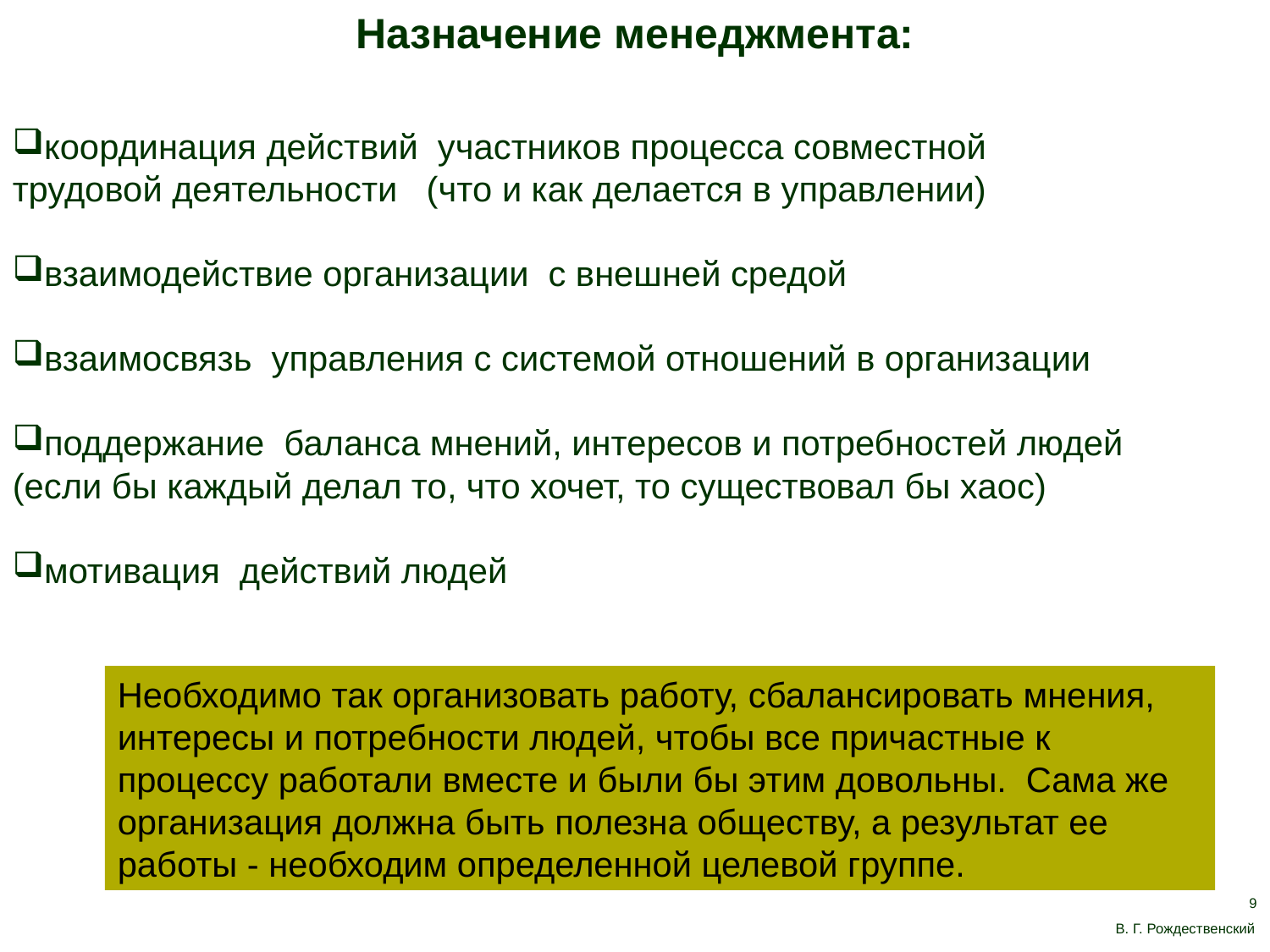

Назначение менеджмента:

координация действий  участников процесса совместной
трудовой деятельности   (что и как делается в управлении)

взаимодействие организации  с внешней средой

взаимосвязь  управления с системой отношений в организации

поддержание  баланса мнений, интересов и потребностей людей
(если бы каждый делал то, что хочет, то существовал бы хаос)

мотивация  действий людей
Необходимо так организовать работу, сбалансировать мнения, интересы и потребности людей, чтобы все причастные к процессу работали вместе и были бы этим довольны.  Сама же организация должна быть полезна обществу, а результат ее работы - необходим определенной целевой группе.
9
В. Г. Рождественский